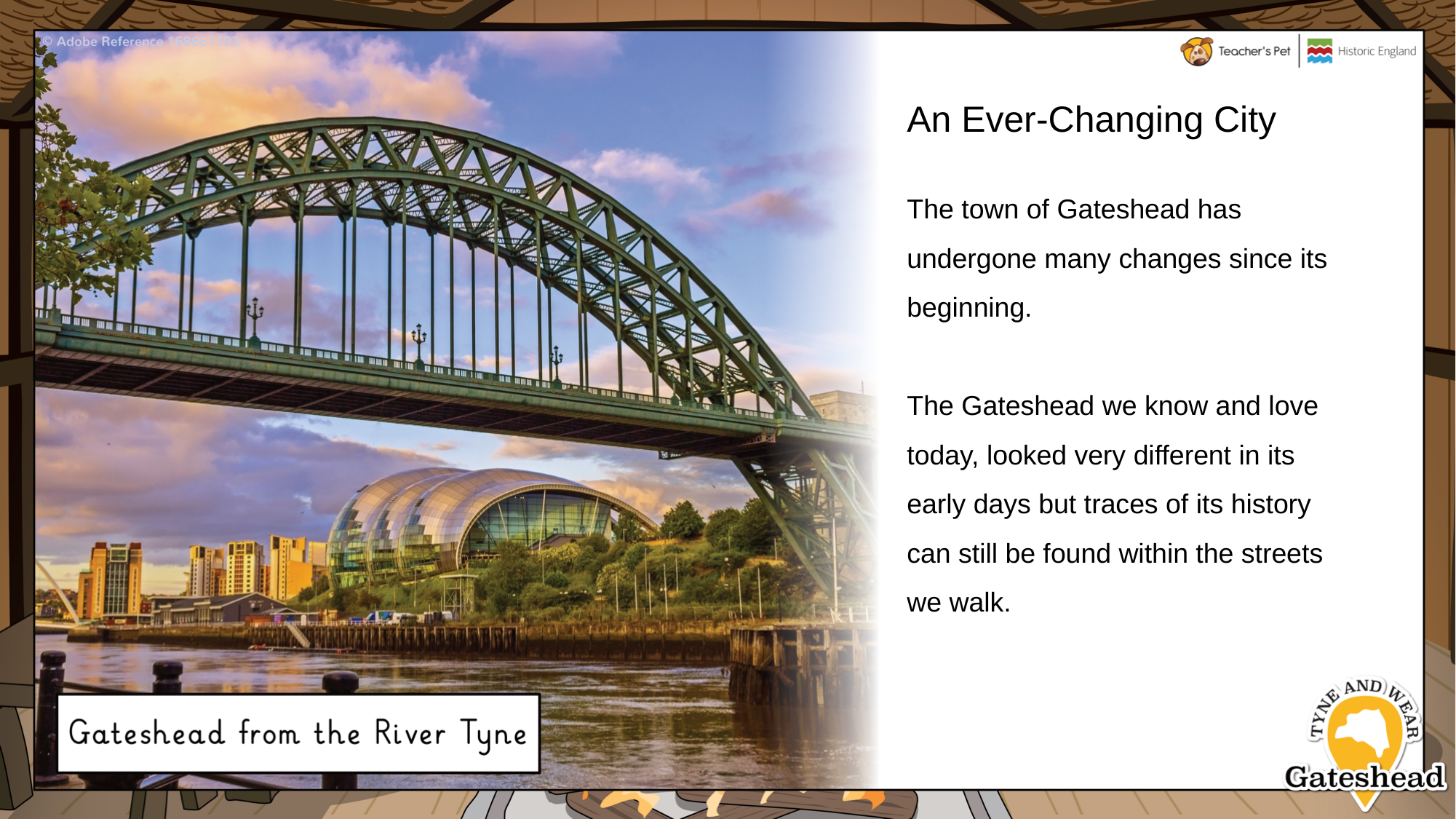

# An Ever-Changing City
An Ever-Changing City
The town of Gateshead has undergone many changes since its beginning.

The Gateshead we know and love today, looked very different in its early days but traces of its history can still be found within the streets we walk.